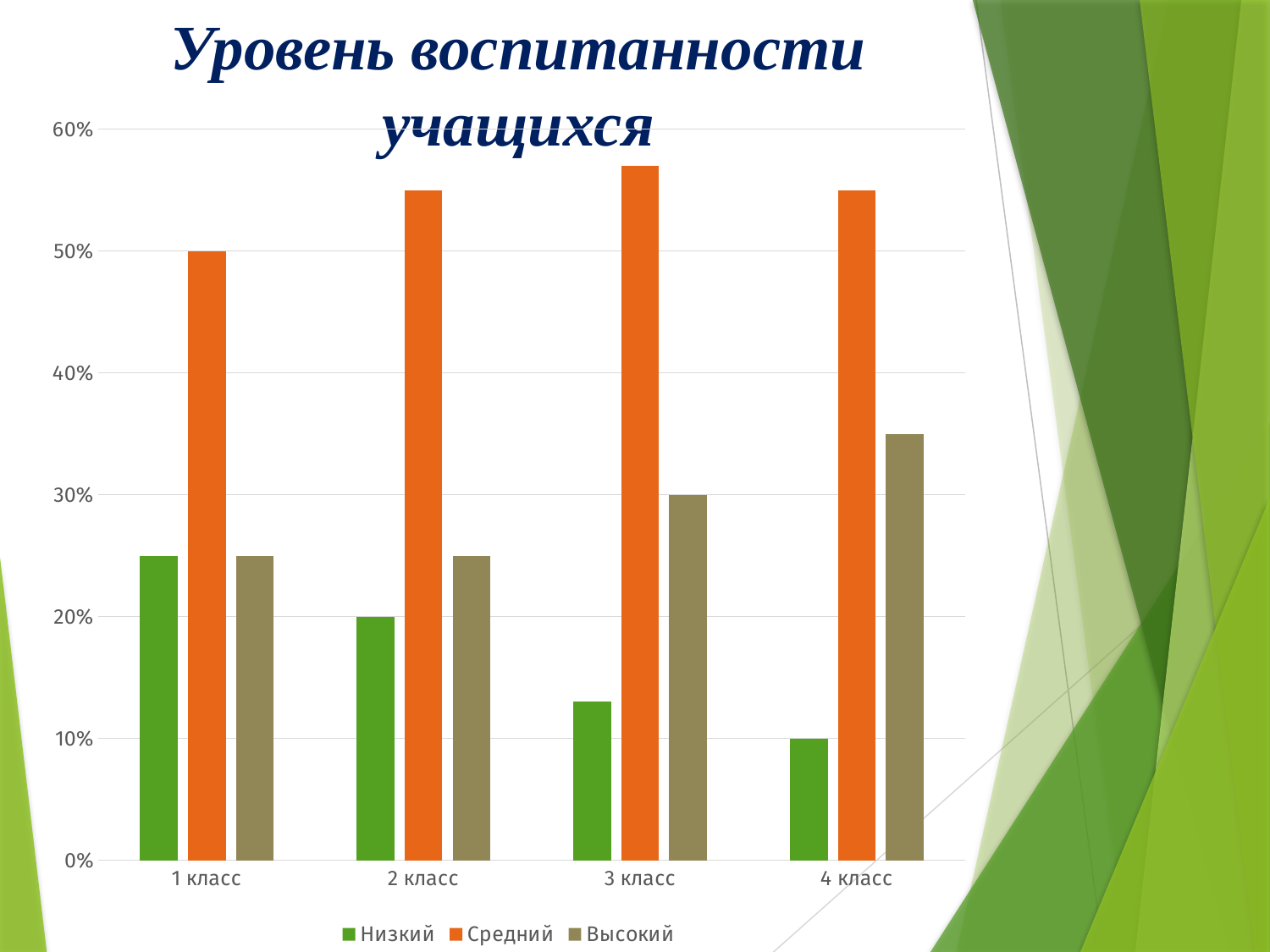

# Уровень воспитанности учащихся

### Chart

| Category | Низкий | Средний | Высокий |
|---|---|---|---|
| 1 класс | 0.25 | 0.5 | 0.25 |
| 2 класс | 0.2 | 0.55 | 0.25 |
| 3 класс | 0.13 | 0.57 | 0.3 |
| 4 класс | 0.1 | 0.55 | 0.35 |